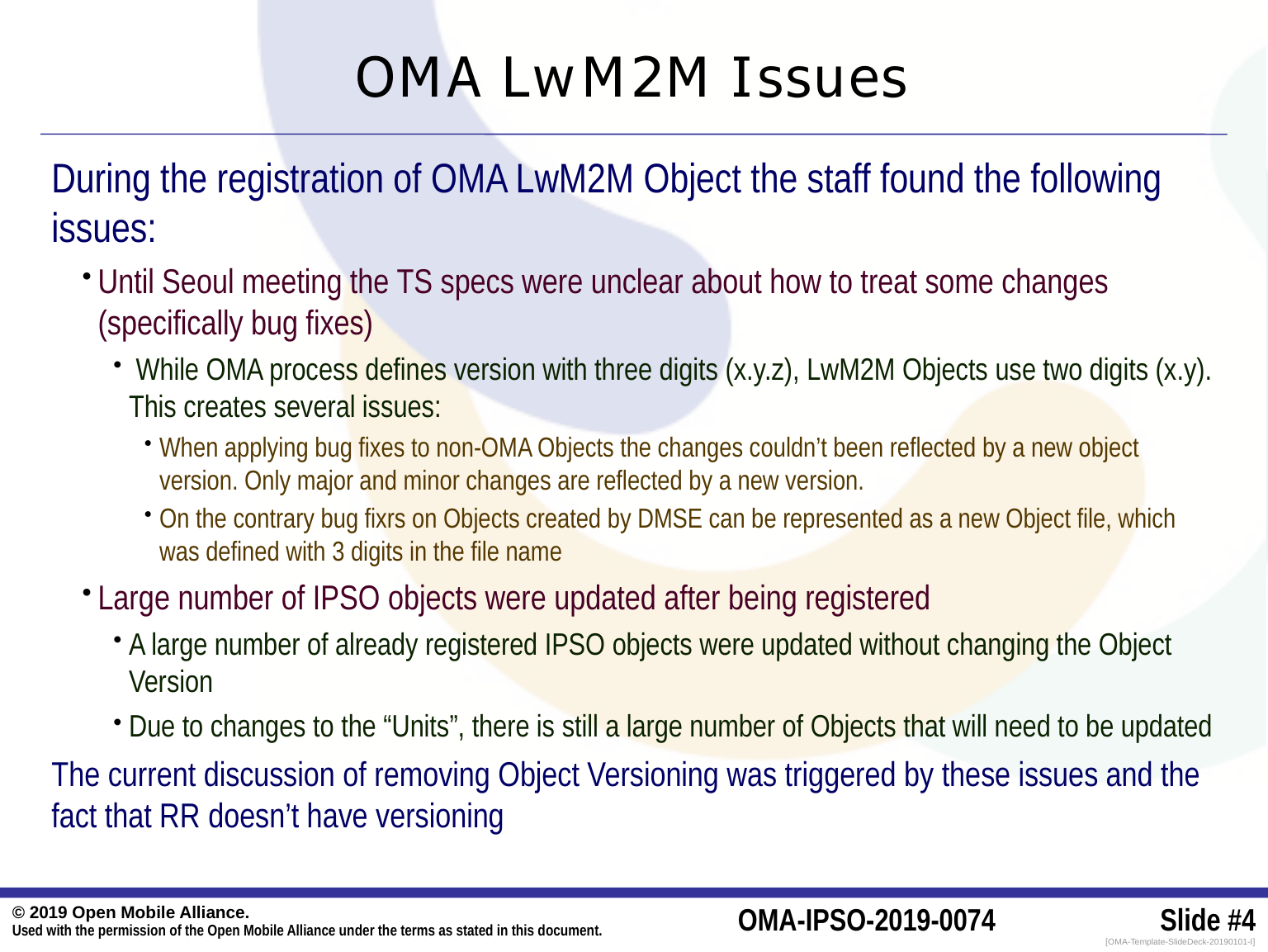

# OMA LwM2M Issues
During the registration of OMA LwM2M Object the staff found the following issues:
Until Seoul meeting the TS specs were unclear about how to treat some changes (specifically bug fixes)
 While OMA process defines version with three digits (x.y.z), LwM2M Objects use two digits (x.y). This creates several issues:
When applying bug fixes to non-OMA Objects the changes couldn’t been reflected by a new object version. Only major and minor changes are reflected by a new version.
On the contrary bug fixrs on Objects created by DMSE can be represented as a new Object file, which was defined with 3 digits in the file name
Large number of IPSO objects were updated after being registered
A large number of already registered IPSO objects were updated without changing the Object Version
Due to changes to the “Units”, there is still a large number of Objects that will need to be updated
The current discussion of removing Object Versioning was triggered by these issues and the fact that RR doesn’t have versioning